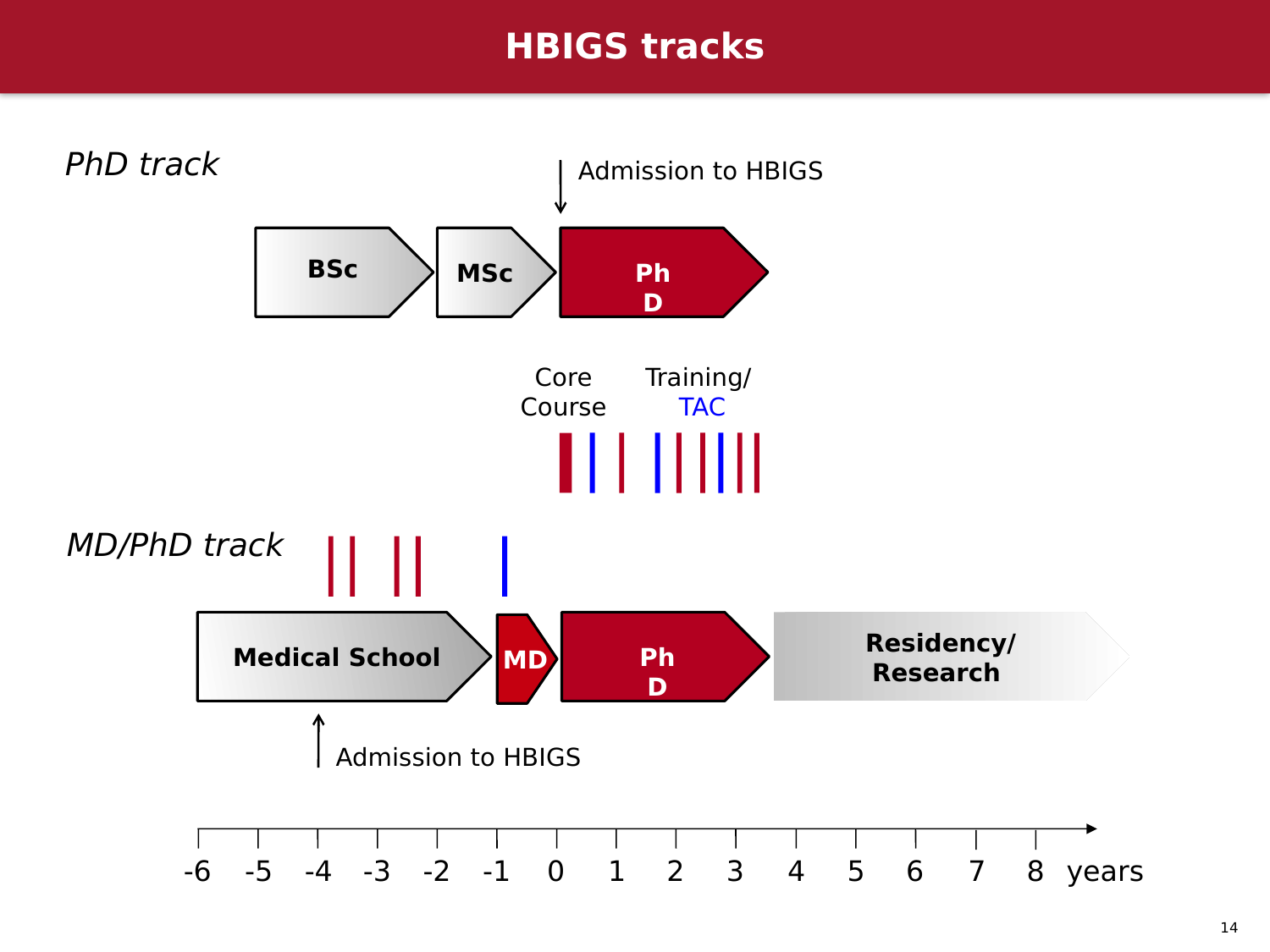

# HBIGS tracks
PhD track
Admission to HBIGS

BSc
MSc
PhD
Core
Course
Training/
 TAC

MD/PhD track

Residency/
Research
Medical School
PhD
MD
Admission to HBIGS

-6
-5
-4
-3
-2
-1
0
1
2
3
4
5
6
7
8
years